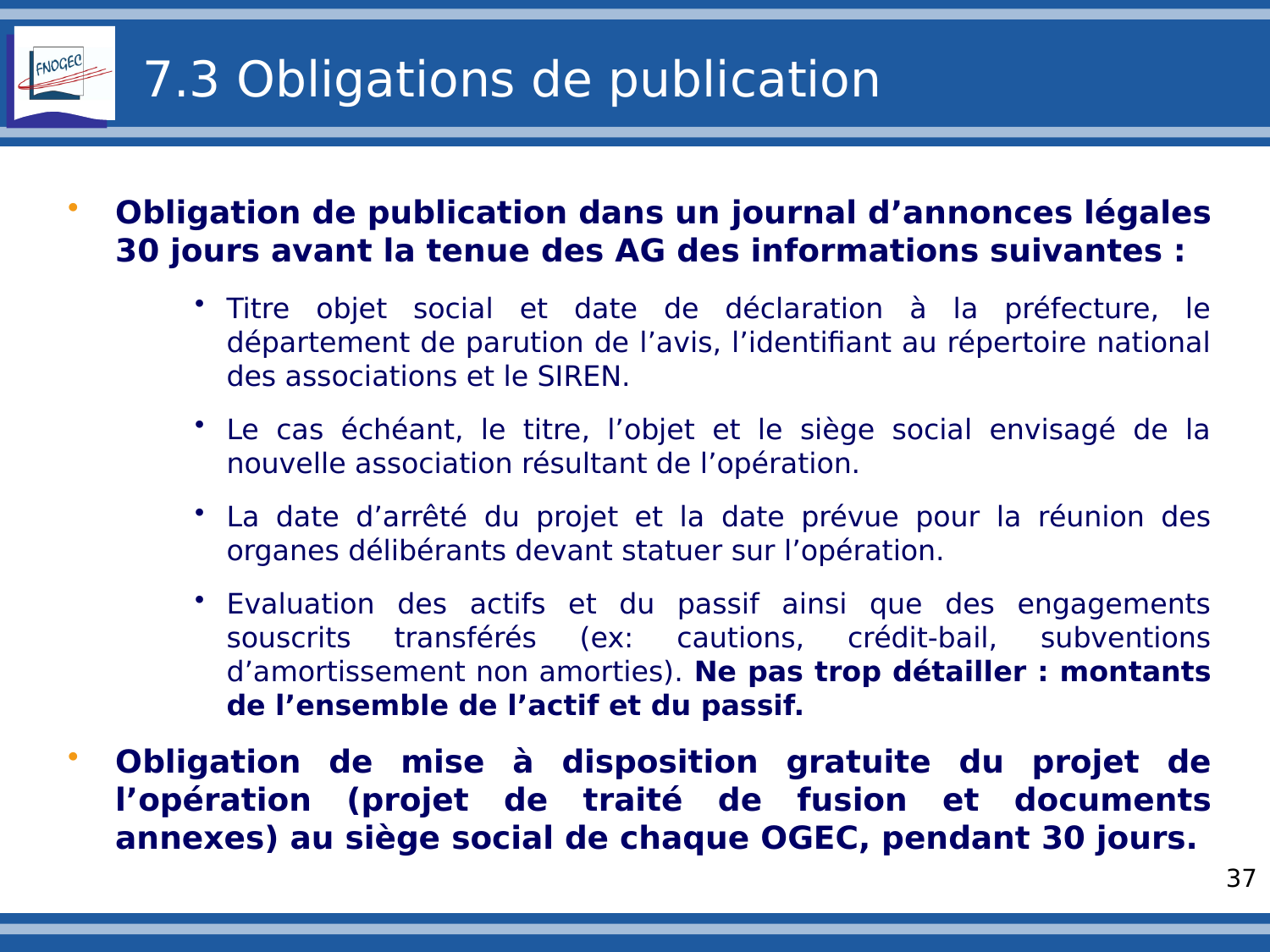

# 7.3 Obligations de publication
Obligation de publication dans un journal d’annonces légales 30 jours avant la tenue des AG des informations suivantes :
Titre objet social et date de déclaration à la préfecture, le département de parution de l’avis, l’identifiant au répertoire national des associations et le SIREN.
Le cas échéant, le titre, l’objet et le siège social envisagé de la nouvelle association résultant de l’opération.
La date d’arrêté du projet et la date prévue pour la réunion des organes délibérants devant statuer sur l’opération.
Evaluation des actifs et du passif ainsi que des engagements souscrits transférés (ex: cautions, crédit-bail, subventions d’amortissement non amorties). Ne pas trop détailler : montants de l’ensemble de l’actif et du passif.
Obligation de mise à disposition gratuite du projet de l’opération (projet de traité de fusion et documents annexes) au siège social de chaque OGEC, pendant 30 jours.

37